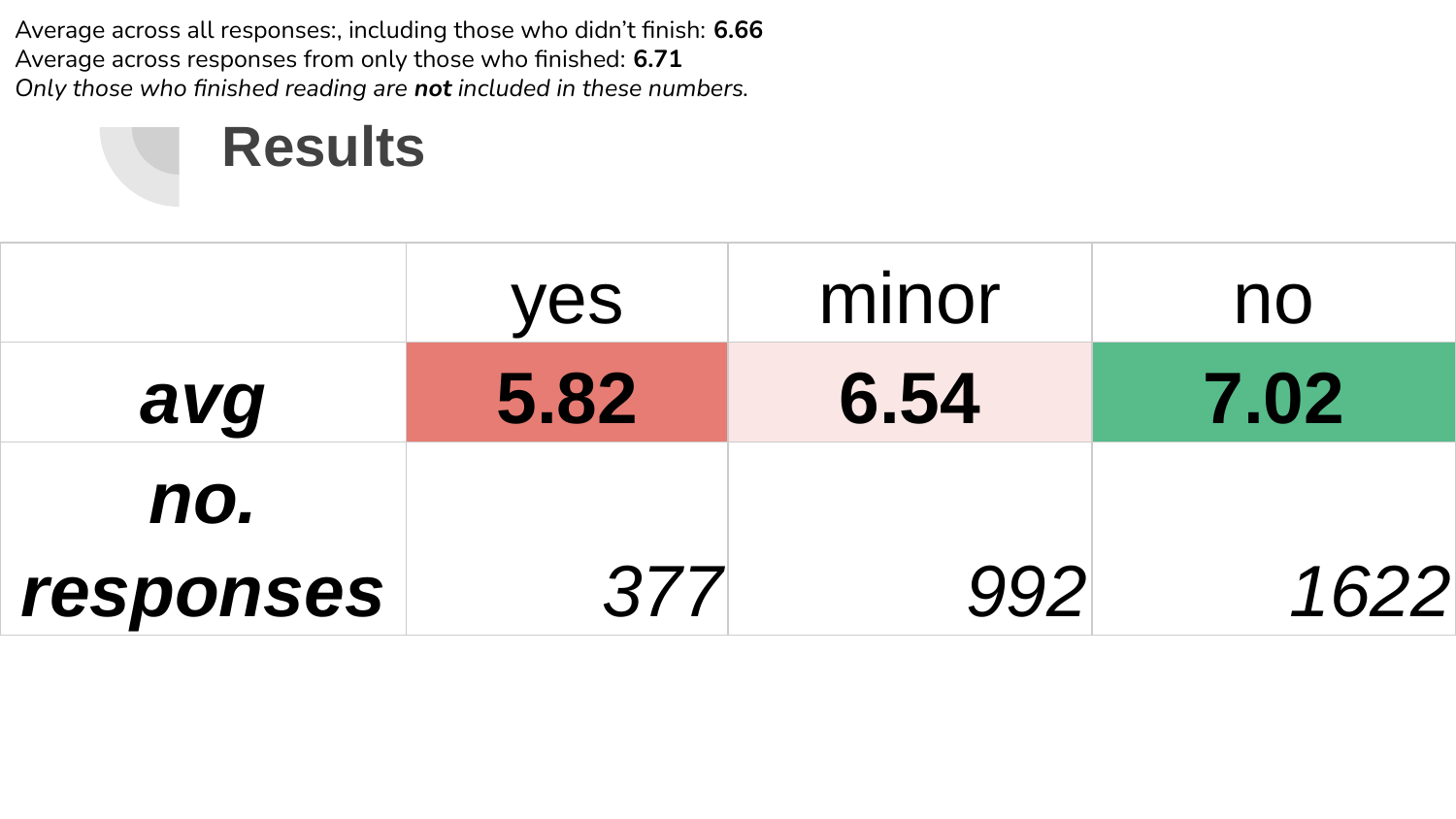

Average across all responses:, including those who didn’t finish: 6.66
Average across responses from only those who finished: 6.71
Only those who finished reading are not included in these numbers.
# Results
|  | yes | minor | no |
| --- | --- | --- | --- |
| avg | 5.82 | 6.54 | 7.02 |
| no. responses | 377 | 992 | 1622 |